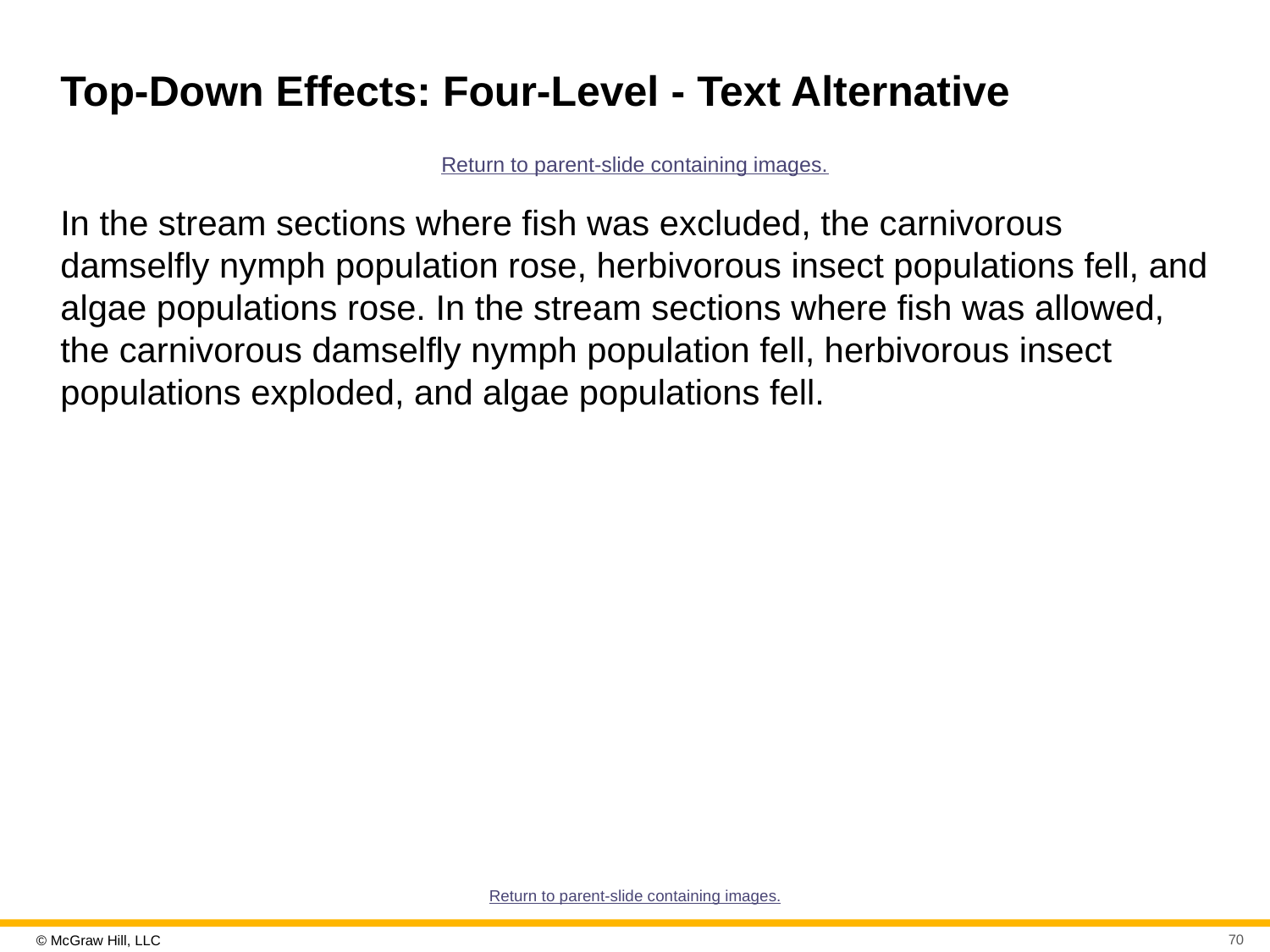

# Top-Down Effects: Four-Level - Text Alternative
Return to parent-slide containing images.
In the stream sections where fish was excluded, the carnivorous damselfly nymph population rose, herbivorous insect populations fell, and algae populations rose. In the stream sections where fish was allowed, the carnivorous damselfly nymph population fell, herbivorous insect populations exploded, and algae populations fell.
Return to parent-slide containing images.
70